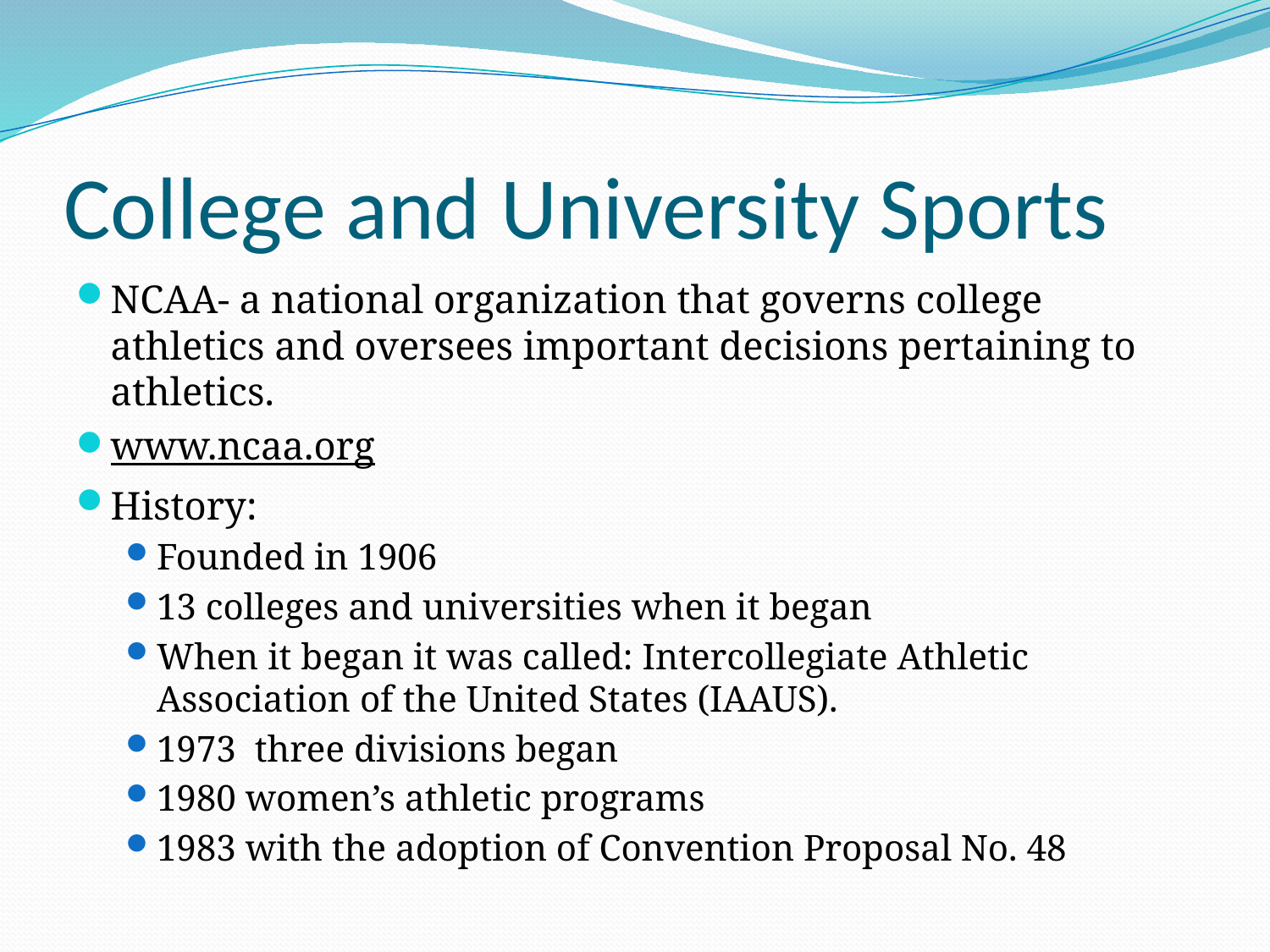

# College and University Sports
NCAA- a national organization that governs college athletics and oversees important decisions pertaining to athletics.
www.ncaa.org
History:
Founded in 1906
13 colleges and universities when it began
When it began it was called: Intercollegiate Athletic Association of the United States (IAAUS).
1973  three divisions began
1980 women’s athletic programs
1983 with the adoption of Convention Proposal No. 48